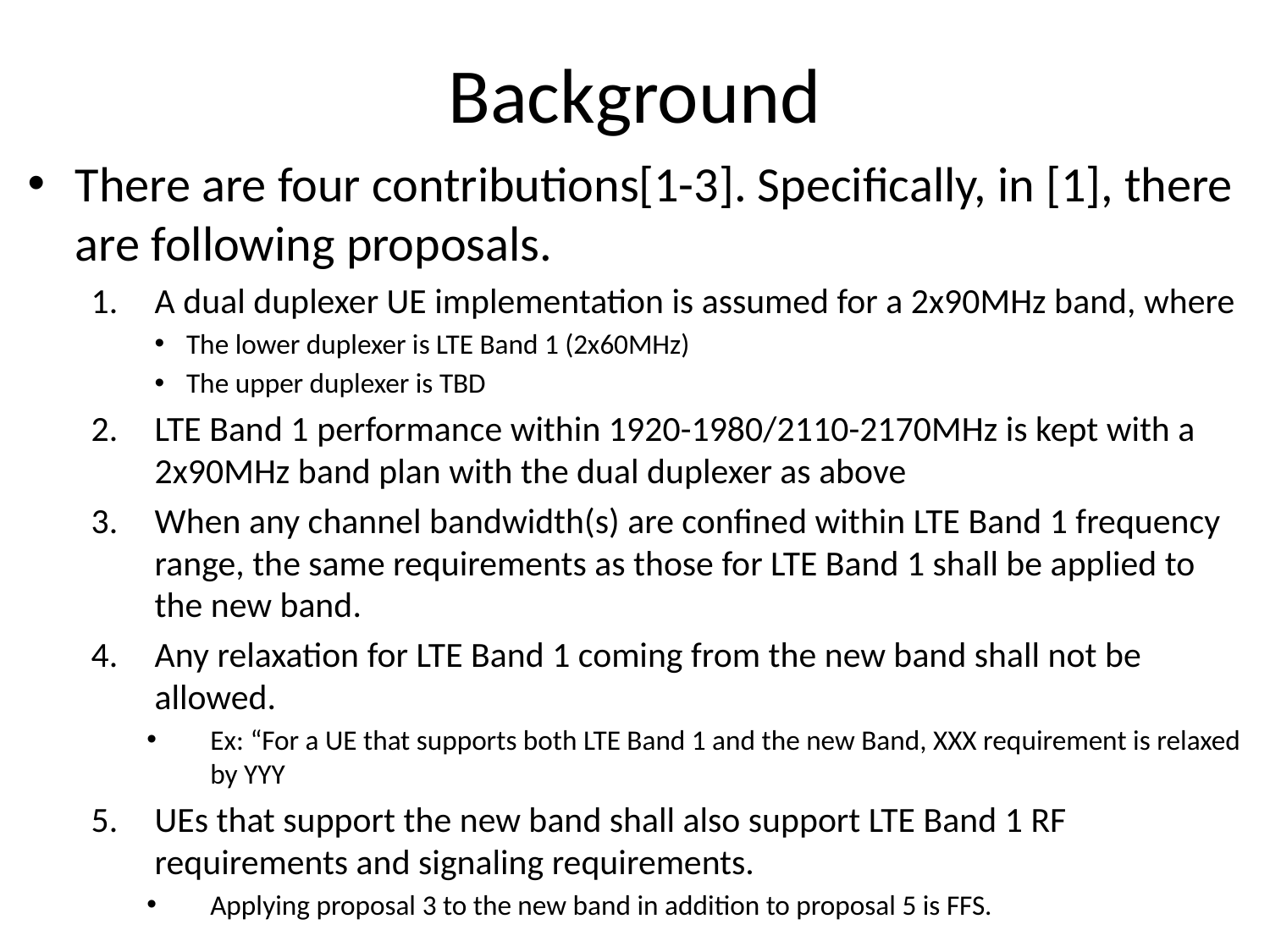

# Background
There are four contributions[1-3]. Specifically, in [1], there are following proposals.
A dual duplexer UE implementation is assumed for a 2x90MHz band, where
The lower duplexer is LTE Band 1 (2x60MHz)
The upper duplexer is TBD
LTE Band 1 performance within 1920-1980/2110-2170MHz is kept with a 2x90MHz band plan with the dual duplexer as above
When any channel bandwidth(s) are confined within LTE Band 1 frequency range, the same requirements as those for LTE Band 1 shall be applied to the new band.
Any relaxation for LTE Band 1 coming from the new band shall not be allowed.
Ex: “For a UE that supports both LTE Band 1 and the new Band, XXX requirement is relaxed by YYY
UEs that support the new band shall also support LTE Band 1 RF requirements and signaling requirements.
Applying proposal 3 to the new band in addition to proposal 5 is FFS.